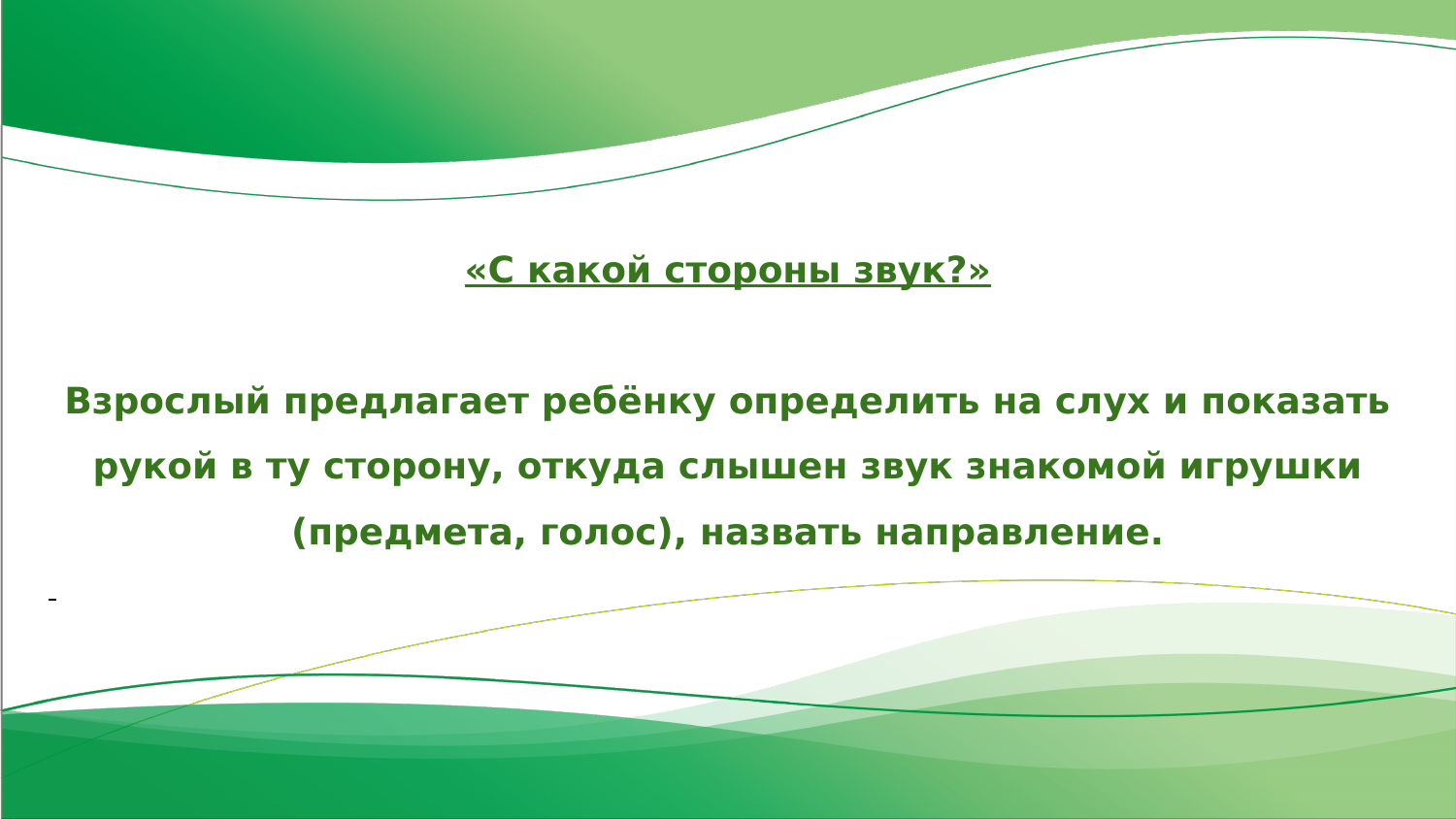

«С какой стороны звук?»

Взрослый предлагает ребёнку определить на слух и показать рукой в ту сторону, откуда слышен звук знакомой игрушки (предмета, голос), назвать направление.